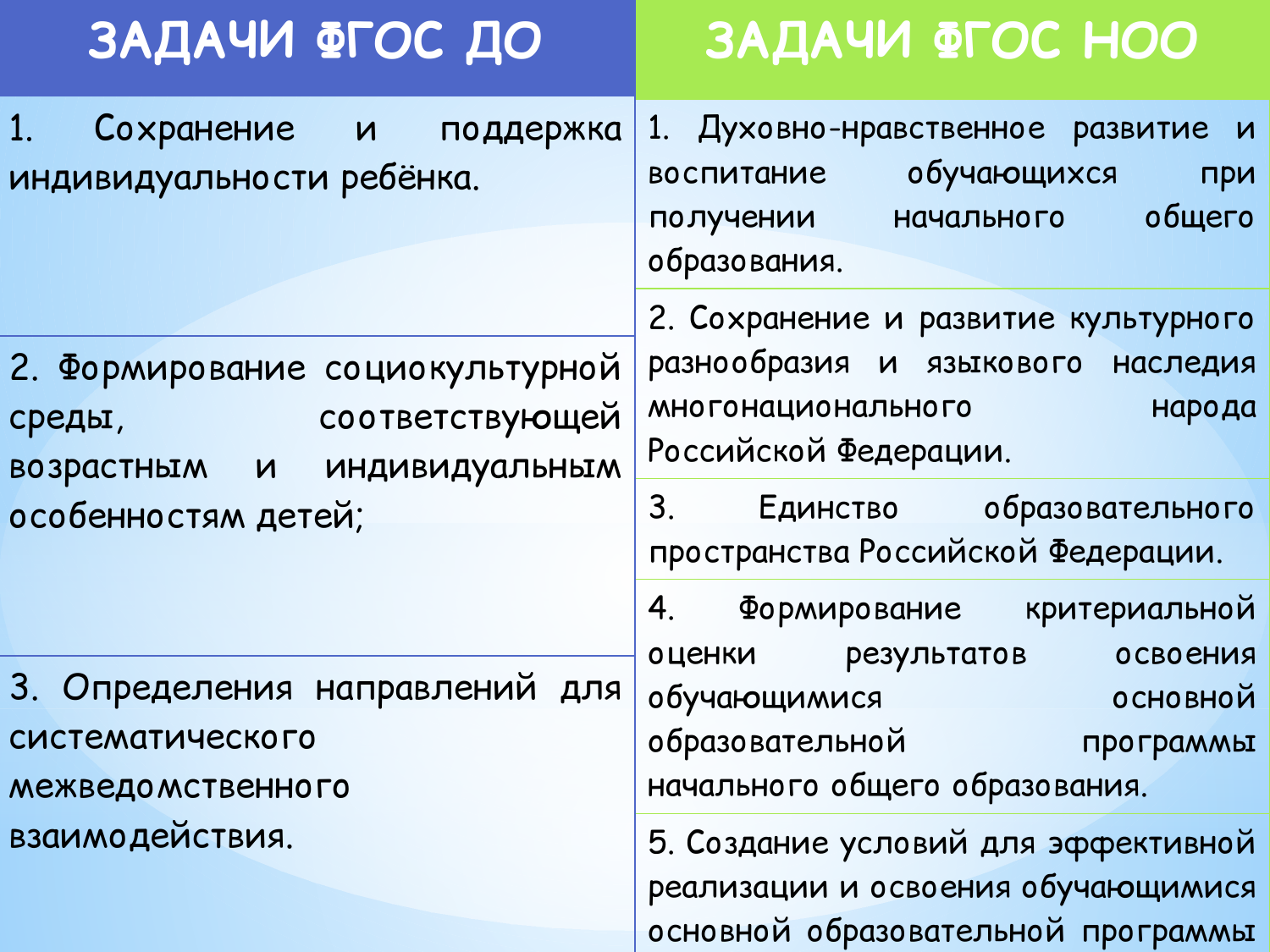

| ЗАДАЧИ ФГОС НОО |
| --- |
| 1. Духовно-нравственное развитие и воспитание обучающихся при получении начального общего образования. |
| 2. Сохранение и развитие культурного разнообразия и языкового наследия многонационального народа Российской Федерации. |
| 3. Единство образовательного пространства Российской Федерации. |
| 4. Формирование критериальной оценки результатов освоения обучающимися основной образовательной программы начального общего образования. |
| 5. Создание условий для эффективной реализации и освоения обучающимися основной образовательной программы начального общего образования. |
| ЗАДАЧИ ФГОС ДО |
| --- |
| 1. Сохранение и поддержка индивидуальности ребёнка. |
| 2. Формирование социокультурной среды, соответствующей возрастным и индивидуальным особенностям детей; |
| 3. Определения направлений для систематического межведомственного взаимодействия. |